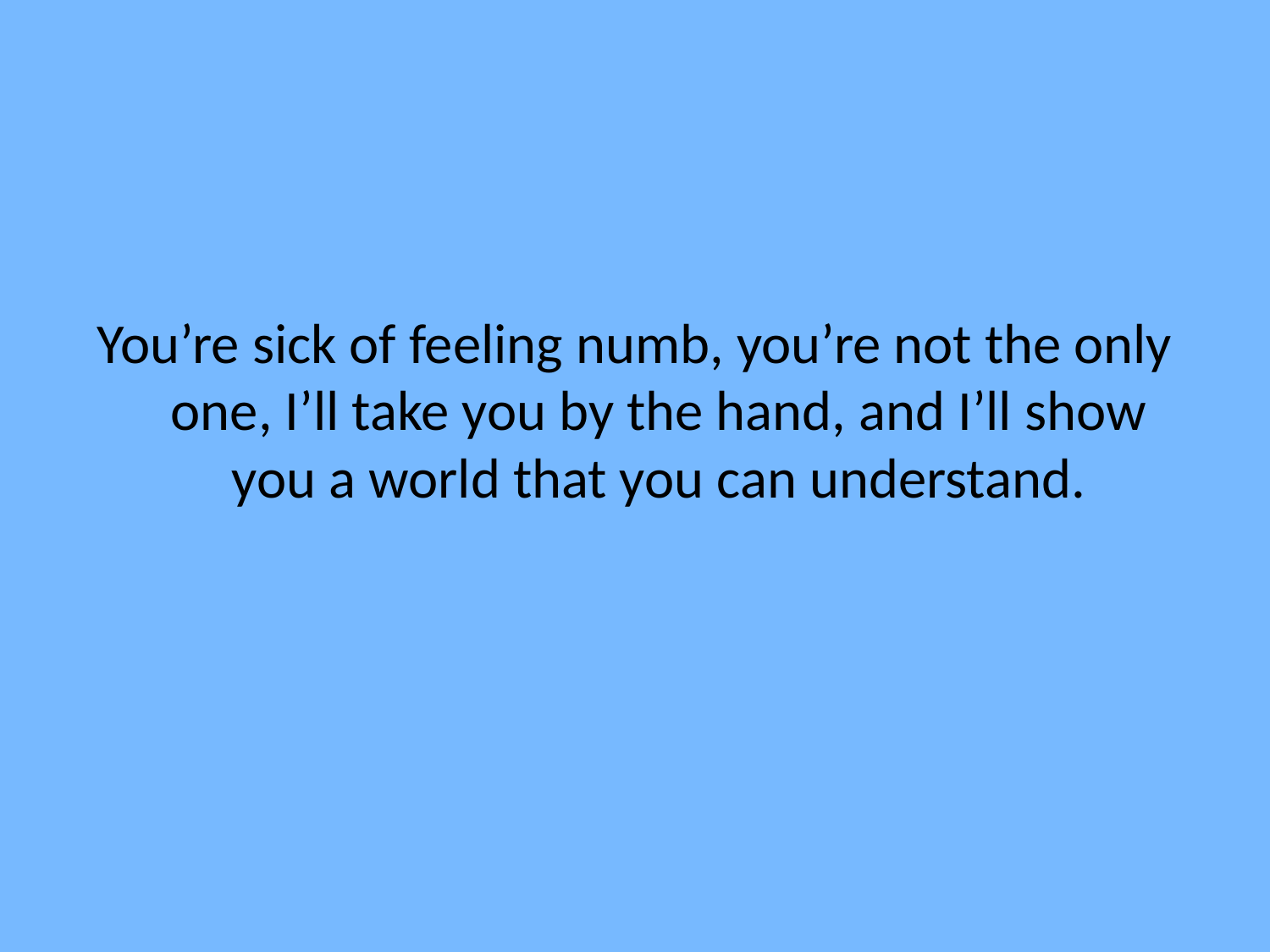

You’re sick of feeling numb, you’re not the only one, I’ll take you by the hand, and I’ll show you a world that you can understand.